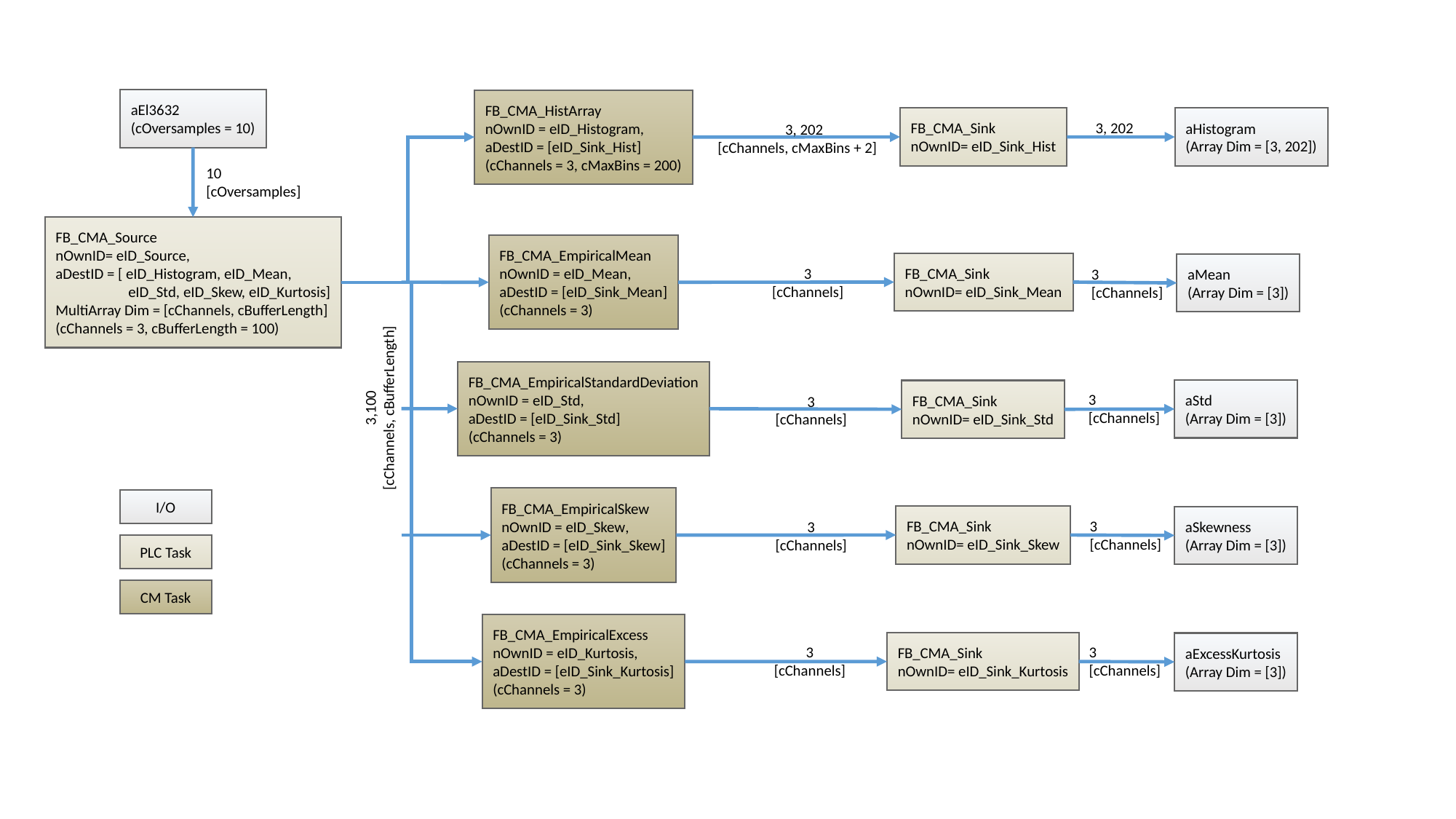

aEl3632
(cOversamples = 10)
FB_CMA_HistArray
nOwnID = eID_Histogram,
aDestID = [eID_Sink_Hist]
(cChannels = 3, cMaxBins = 200)
FB_CMA_Sink
nOwnID= eID_Sink_Hist
aHistogram
(Array Dim = [3, 202])
3, 202
3, 202
[cChannels, cMaxBins + 2]
10
[cOversamples]
FB_CMA_Source
nOwnID= eID_Source,
aDestID = [ eID_Histogram, eID_Mean,
                     eID_Std, eID_Skew, eID_Kurtosis]
MultiArray Dim = [cChannels, cBufferLength]
(cChannels = 3, cBufferLength = 100)
FB_CMA_EmpiricalMean
nOwnID = eID_Mean,
aDestID = [eID_Sink_Mean]
(cChannels = 3)
FB_CMA_Sink
nOwnID= eID_Sink_Mean
aMean
(Array Dim = [3])
3
[cChannels]
3
[cChannels]
FB_CMA_EmpiricalStandardDeviation
nOwnID = eID_Std,
aDestID = [eID_Sink_Std]
(cChannels = 3)
aStd
(Array Dim = [3])
FB_CMA_Sink
nOwnID= eID_Sink_Std
3,100
[cChannels, cBufferLength]
3
[cChannels]
3
[cChannels]
FB_CMA_EmpiricalSkew
nOwnID = eID_Skew,
aDestID = [eID_Sink_Skew]
(cChannels = 3)
I/O
FB_CMA_Sink
nOwnID= eID_Sink_Skew
aSkewness
(Array Dim = [3])
3
[cChannels]
3
[cChannels]
PLC Task
CM Task
FB_CMA_EmpiricalExcess
nOwnID = eID_Kurtosis,
aDestID = [eID_Sink_Kurtosis]
(cChannels = 3)
FB_CMA_Sink
nOwnID= eID_Sink_Kurtosis
aExcessKurtosis
(Array Dim = [3])
3
[cChannels]
3
[cChannels]